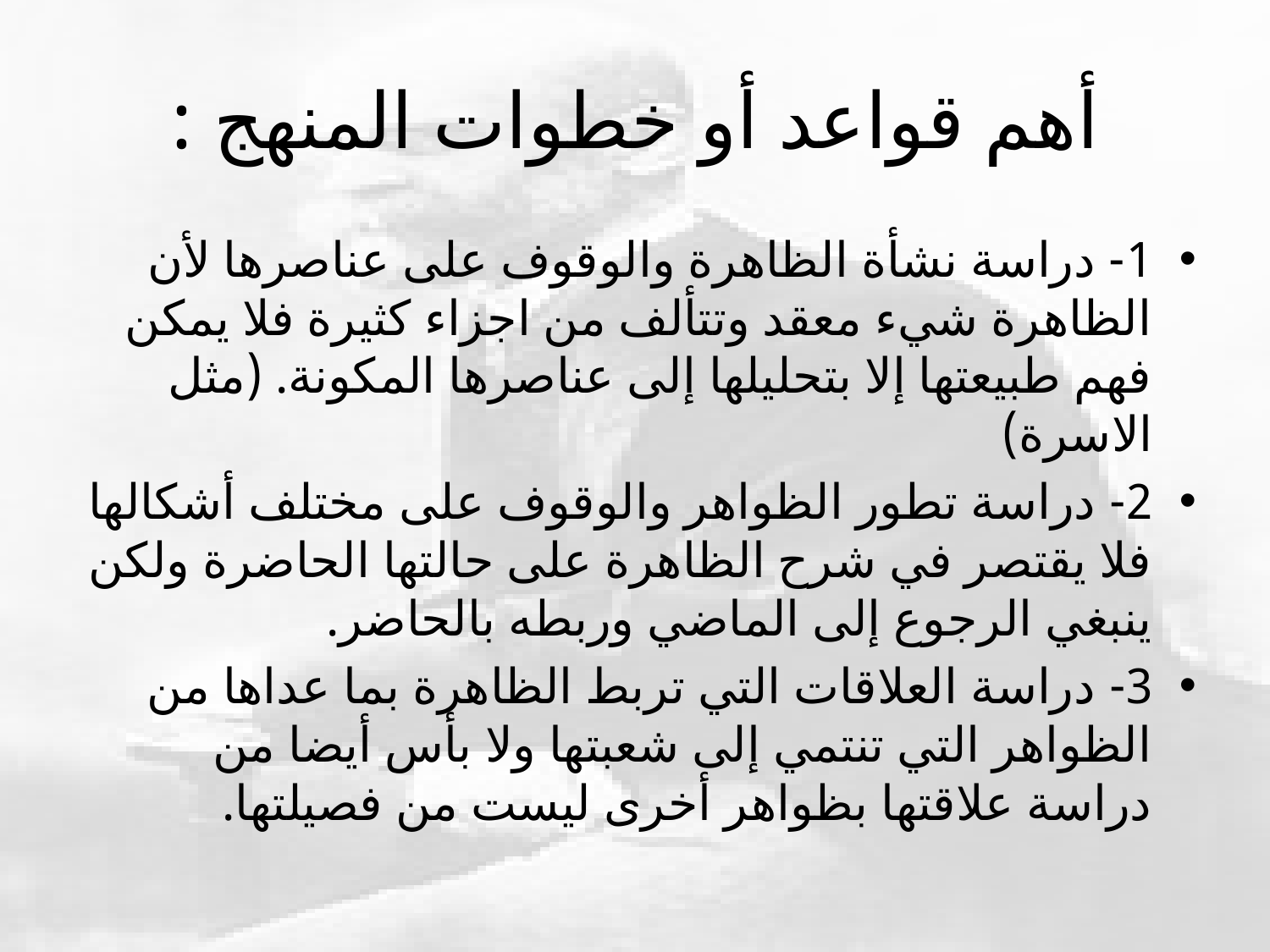

# أهم قواعد أو خطوات المنهج :
1- دراسة نشأة الظاهرة والوقوف على عناصرها لأن الظاهرة شيء معقد وتتألف من اجزاء كثيرة فلا يمكن فهم طبيعتها إلا بتحليلها إلى عناصرها المكونة. (مثل الاسرة)
2- دراسة تطور الظواهر والوقوف على مختلف أشكالها فلا يقتصر في شرح الظاهرة على حالتها الحاضرة ولكن ينبغي الرجوع إلى الماضي وربطه بالحاضر.
3- دراسة العلاقات التي تربط الظاهرة بما عداها من الظواهر التي تنتمي إلى شعبتها ولا بأس أيضا من دراسة علاقتها بظواهر أخرى ليست من فصيلتها.